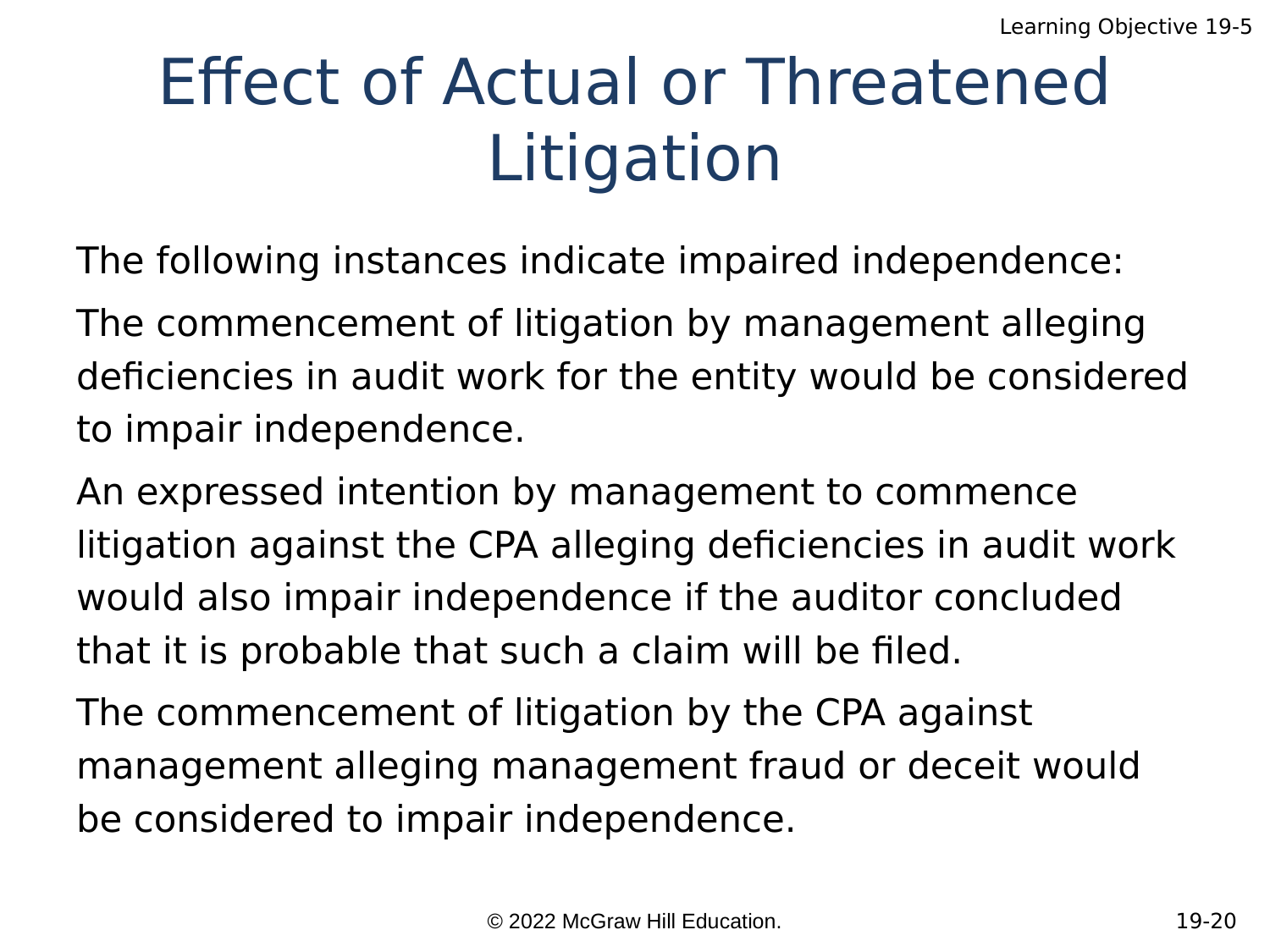

Learning Objective 19-5
# Effect of Actual or Threatened Litigation
The following instances indicate impaired independence:
The commencement of litigation by management alleging deficiencies in audit work for the entity would be considered to impair independence.
An expressed intention by management to commence litigation against the CPA alleging deficiencies in audit work would also impair independence if the auditor concluded that it is probable that such a claim will be filed.
The commencement of litigation by the CPA against management alleging management fraud or deceit would be considered to impair independence.